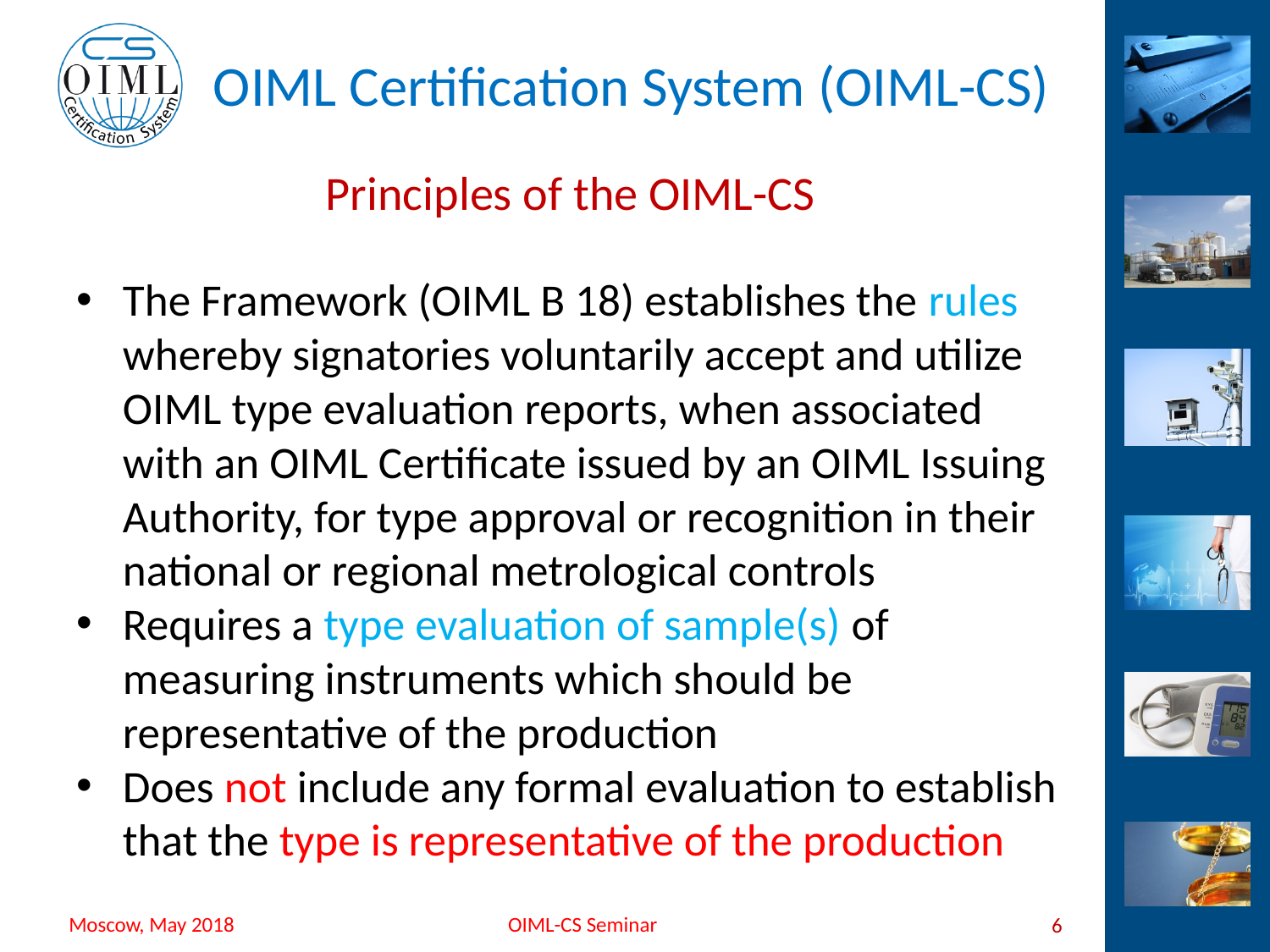

# Principles of the OIML-CS
The Framework (OIML B 18) establishes the rules whereby signatories voluntarily accept and utilize OIML type evaluation reports, when associated with an OIML Certificate issued by an OIML Issuing Authority, for type approval or recognition in their national or regional metrological controls
Requires a type evaluation of sample(s) of measuring instruments which should be representative of the production
Does not include any formal evaluation to establish that the type is representative of the production
6